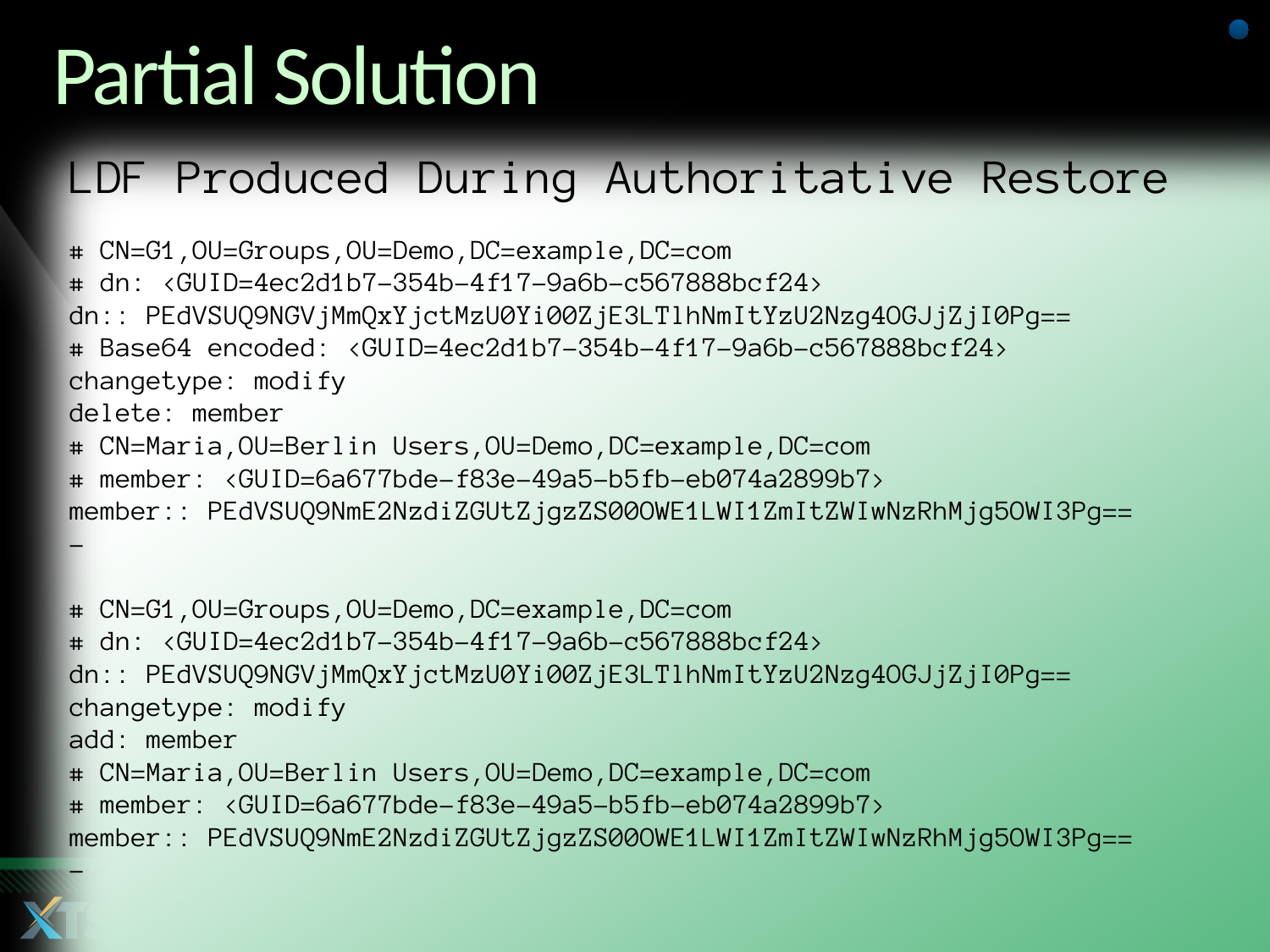

# Partial Solution
LDF Produced During Authoritative Restore

# CN=G1,OU=Groups,OU=Demo,DC=example,DC=com
# dn: <GUID=4ec2d1b7-354b-4f17-9a6b-c567888bcf24>
dn:: PEdVSUQ9NGVjMmQxYjctMzU0Yi00ZjE3LTlhNmItYzU2Nzg4OGJjZjI0Pg==
# Base64 encoded: <GUID=4ec2d1b7-354b-4f17-9a6b-c567888bcf24>
changetype: modify
delete: member
# CN=Maria,OU=Berlin Users,OU=Demo,DC=example,DC=com
# member: <GUID=6a677bde-f83e-49a5-b5fb-eb074a2899b7>
member:: PEdVSUQ9NmE2NzdiZGUtZjgzZS00OWE1LWI1ZmItZWIwNzRhMjg5OWI3Pg==
-

# CN=G1,OU=Groups,OU=Demo,DC=example,DC=com
# dn: <GUID=4ec2d1b7-354b-4f17-9a6b-c567888bcf24>
dn:: PEdVSUQ9NGVjMmQxYjctMzU0Yi00ZjE3LTlhNmItYzU2Nzg4OGJjZjI0Pg==
changetype: modify
add: member
# CN=Maria,OU=Berlin Users,OU=Demo,DC=example,DC=com
# member: <GUID=6a677bde-f83e-49a5-b5fb-eb074a2899b7>
member:: PEdVSUQ9NmE2NzdiZGUtZjgzZS00OWE1LWI1ZmItZWIwNzRhMjg5OWI3Pg==
-